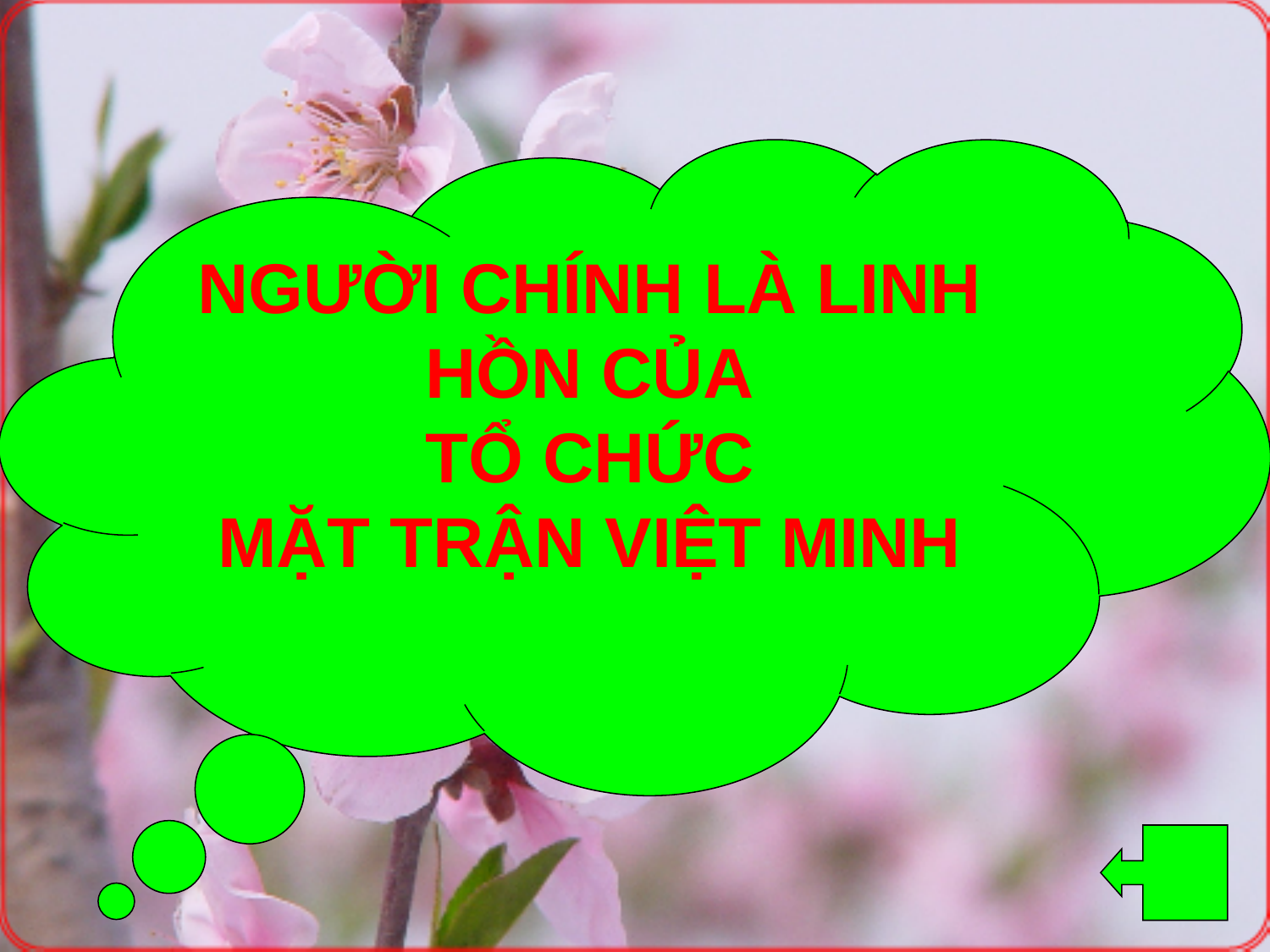

NGƯỜI CHÍNH LÀ LINH HỒN CỦA
 TỔ CHỨC
MẶT TRẬN VIỆT MINH